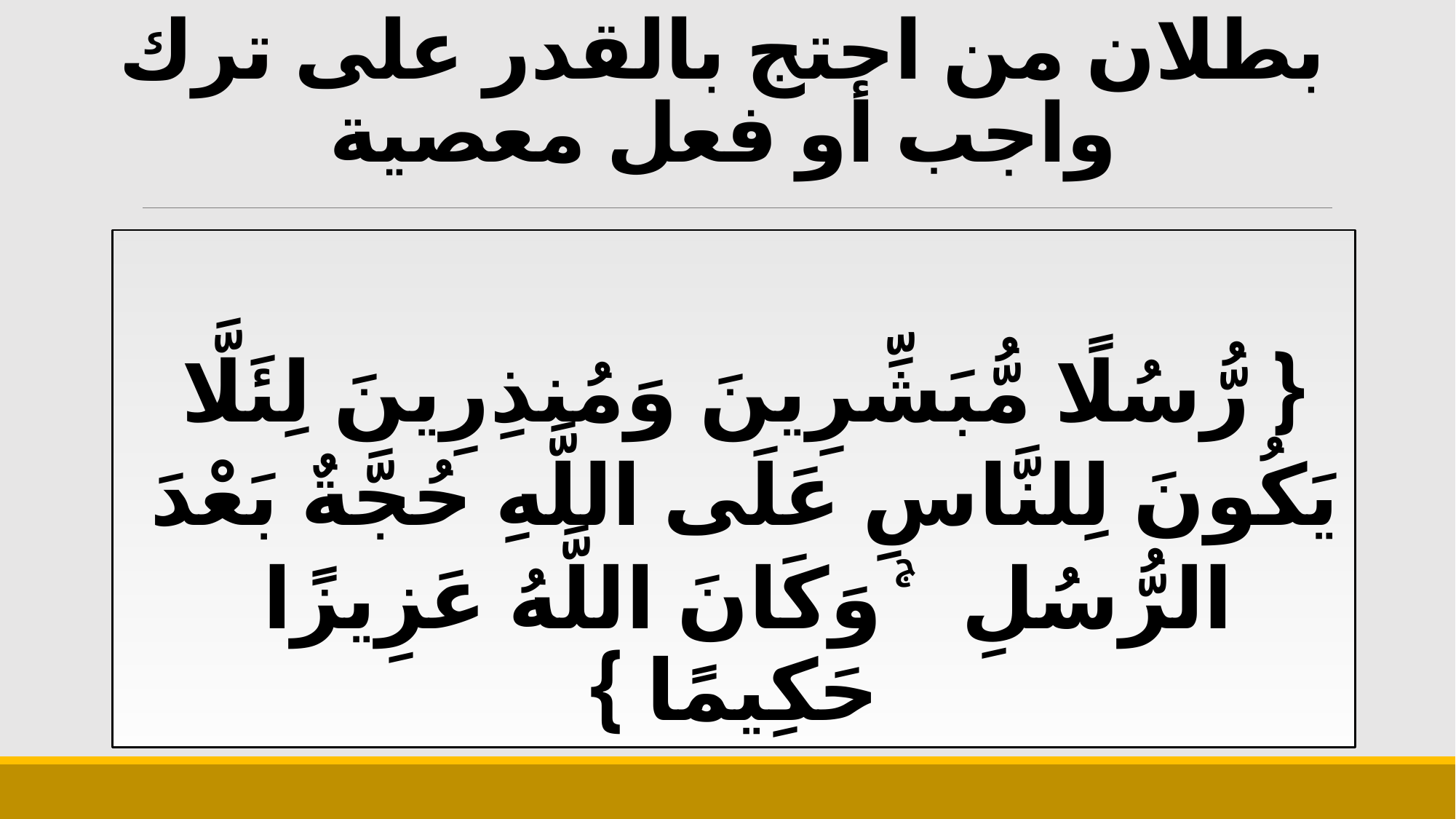

# بطلان من احتج بالقدر على ترك واجب أو فعل معصية

{ رُّسُلًا مُّبَشِّرِينَ وَمُنذِرِينَ لِئَلَّا
يَكُونَ لِلنَّاسِ عَلَى اللَّهِ حُجَّةٌ بَعْدَ
الرُّسُلِ ۚ وَكَانَ اللَّهُ عَزِيزًا حَكِيمًا }